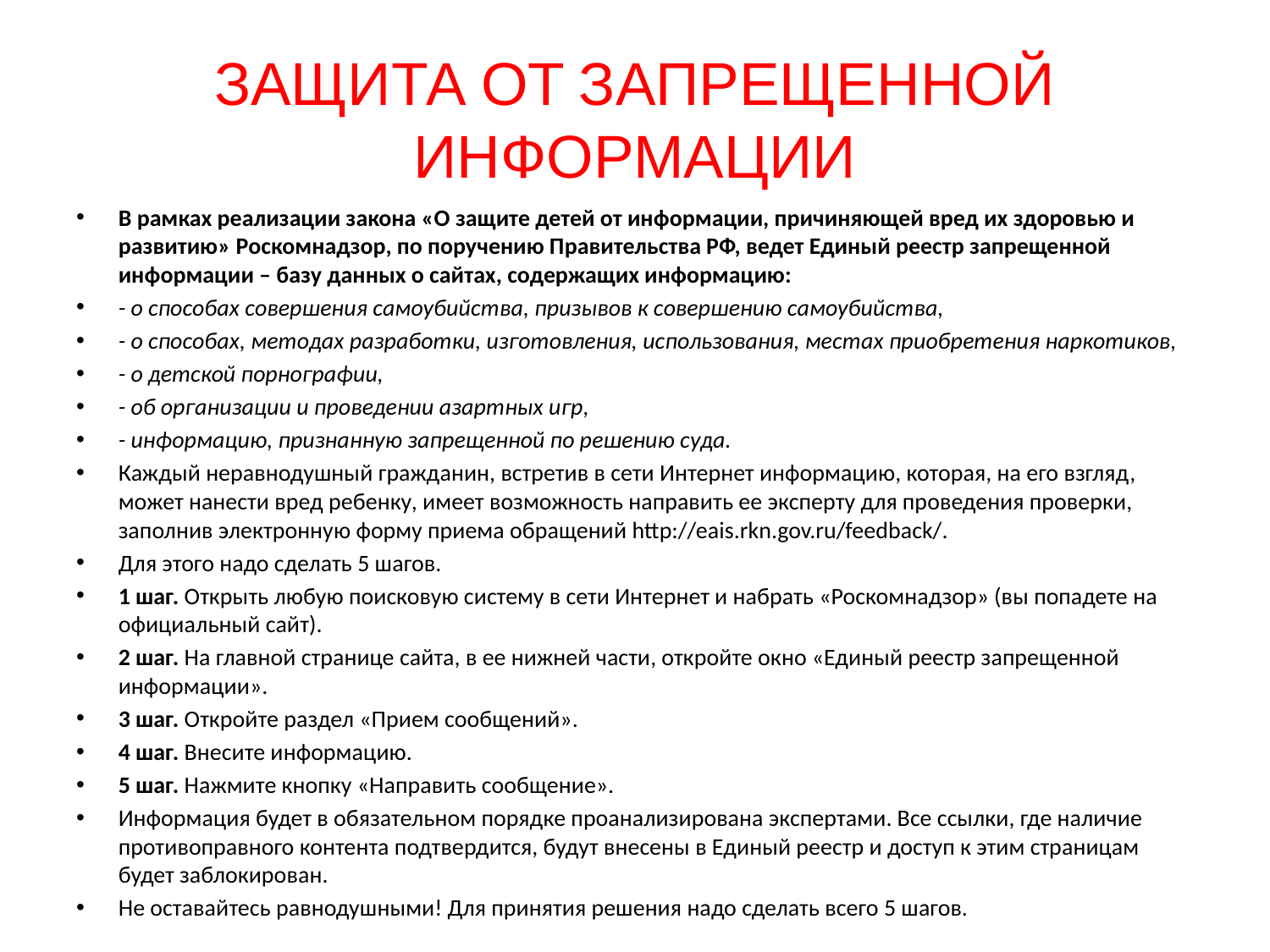

# ЗАЩИТА ОТ ЗАПРЕЩЕННОЙ ИНФОРМАЦИИ
В рамках реализации закона «О защите детей от информации, причиняющей вред их здоровью и развитию» Роскомнадзор, по поручению Правительства РФ, ведет Единый реестр запрещенной информации – базу данных о сайтах, содержащих информацию:
- о способах совершения самоубийства, призывов к совершению самоубийства,
- о способах, методах разработки, изготовления, использования, местах приобретения наркотиков,
- о детской порнографии,
- об организации и проведении азартных игр,
- информацию, признанную запрещенной по решению суда.
Каждый неравнодушный гражданин, встретив в сети Интернет информацию, которая, на его взгляд, может нанести вред ребенку, имеет возможность направить ее эксперту для проведения проверки, заполнив электронную форму приема обращений http://eais.rkn.gov.ru/feedback/.
Для этого надо сделать 5 шагов.
1 шаг. Открыть любую поисковую систему в сети Интернет и набрать «Роскомнадзор» (вы попадете на официальный сайт).
2 шаг. На главной странице сайта, в ее нижней части, откройте окно «Единый реестр запрещенной информации».
3 шаг. Откройте раздел «Прием сообщений».
4 шаг. Внесите информацию.
5 шаг. Нажмите кнопку «Направить сообщение».
Информация будет в обязательном порядке проанализирована экспертами. Все ссылки, где наличие противоправного контента подтвердится, будут внесены в Единый реестр и доступ к этим страницам будет заблокирован.
Не оставайтесь равнодушными! Для принятия решения надо сделать всего 5 шагов.